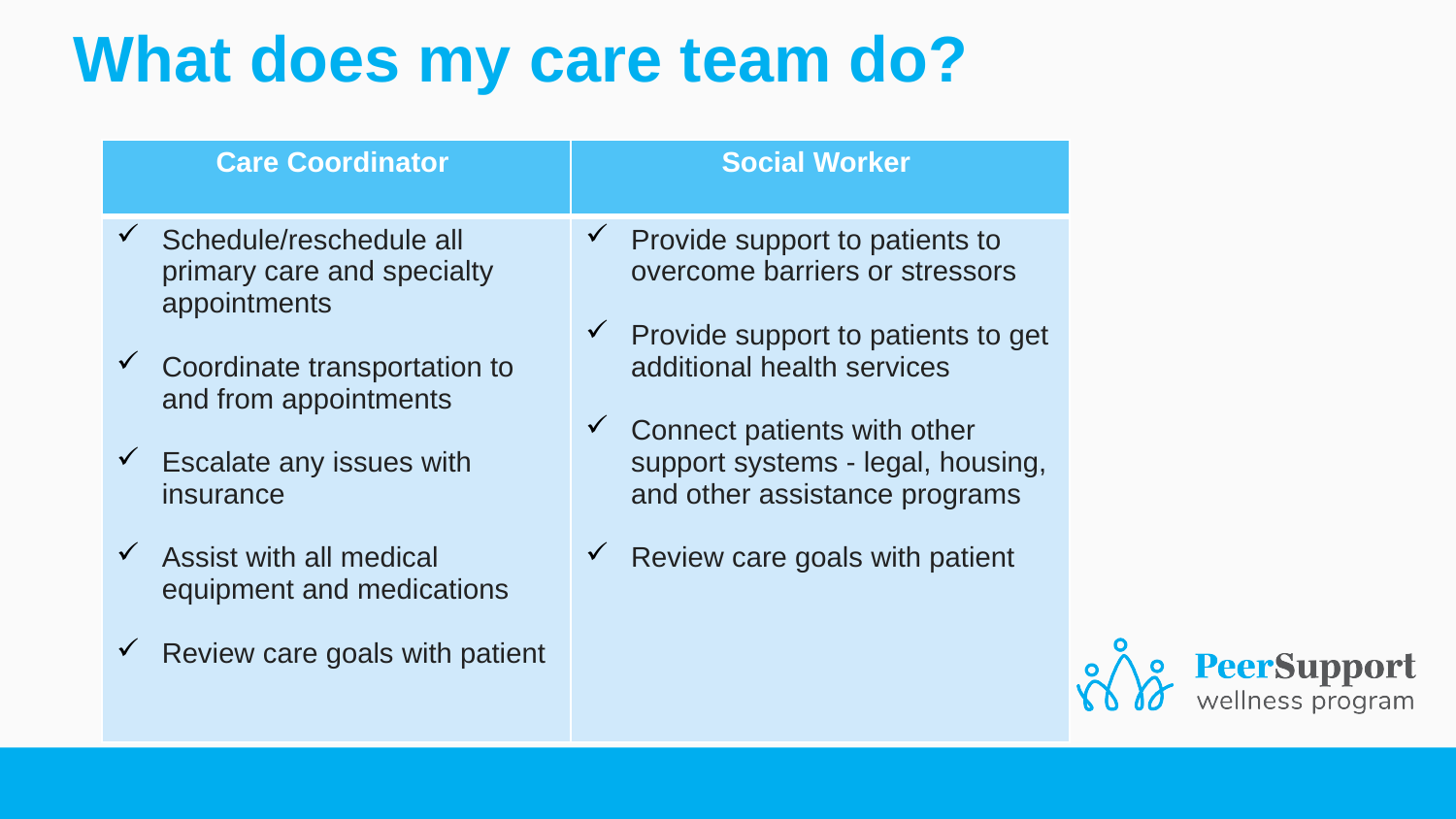

What does my care team do?
| Care Coordinator | Social Worker |
| --- | --- |
| Schedule/reschedule all primary care and specialty appointments Coordinate transportation to and from appointments Escalate any issues with insurance Assist with all medical equipment and medications Review care goals with patient | Provide support to patients to overcome barriers or stressors  Provide support to patients to get additional health services  Connect patients with other support systems - legal, housing, and other assistance programs Review care goals with patient |